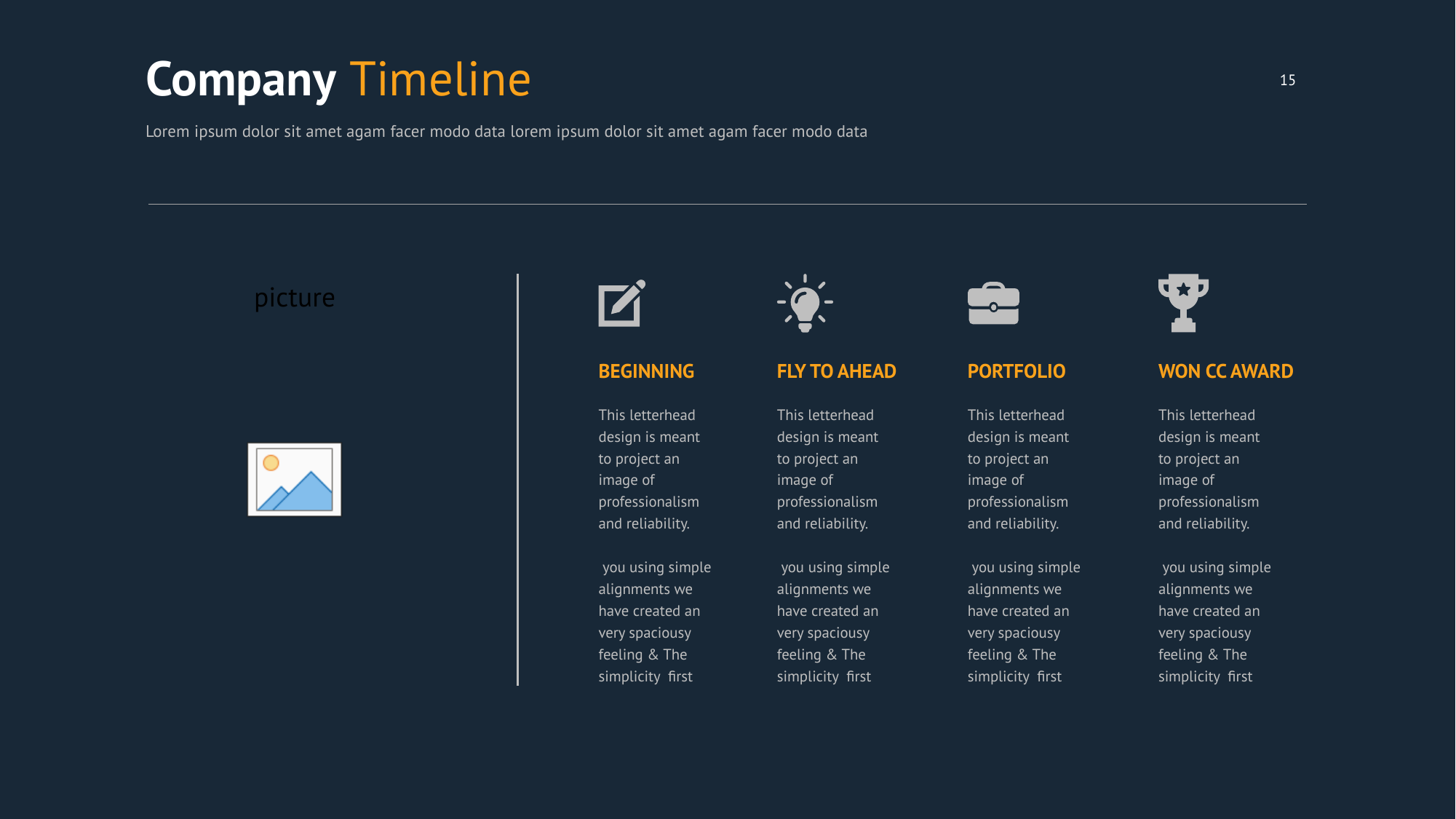

# Company Timeline
15
Lorem ipsum dolor sit amet agam facer modo data lorem ipsum dolor sit amet agam facer modo data

FLY TO AHEAD
This letterhead design is meant to project an image of professionalism and reliability.

 you using simple alignments we have created an very spaciousy feeling & The simplicity  first

WON CC AWARD
This letterhead design is meant to project an image of professionalism and reliability.

 you using simple alignments we have created an very spaciousy feeling & The simplicity  first

BEGINNING
This letterhead design is meant to project an image of professionalism and reliability.

 you using simple alignments we have created an very spaciousy feeling & The simplicity  first

PORTFOLIO
This letterhead design is meant to project an image of professionalism and reliability.

 you using simple alignments we have created an very spaciousy feeling & The simplicity  first
www.yourwebsite.com